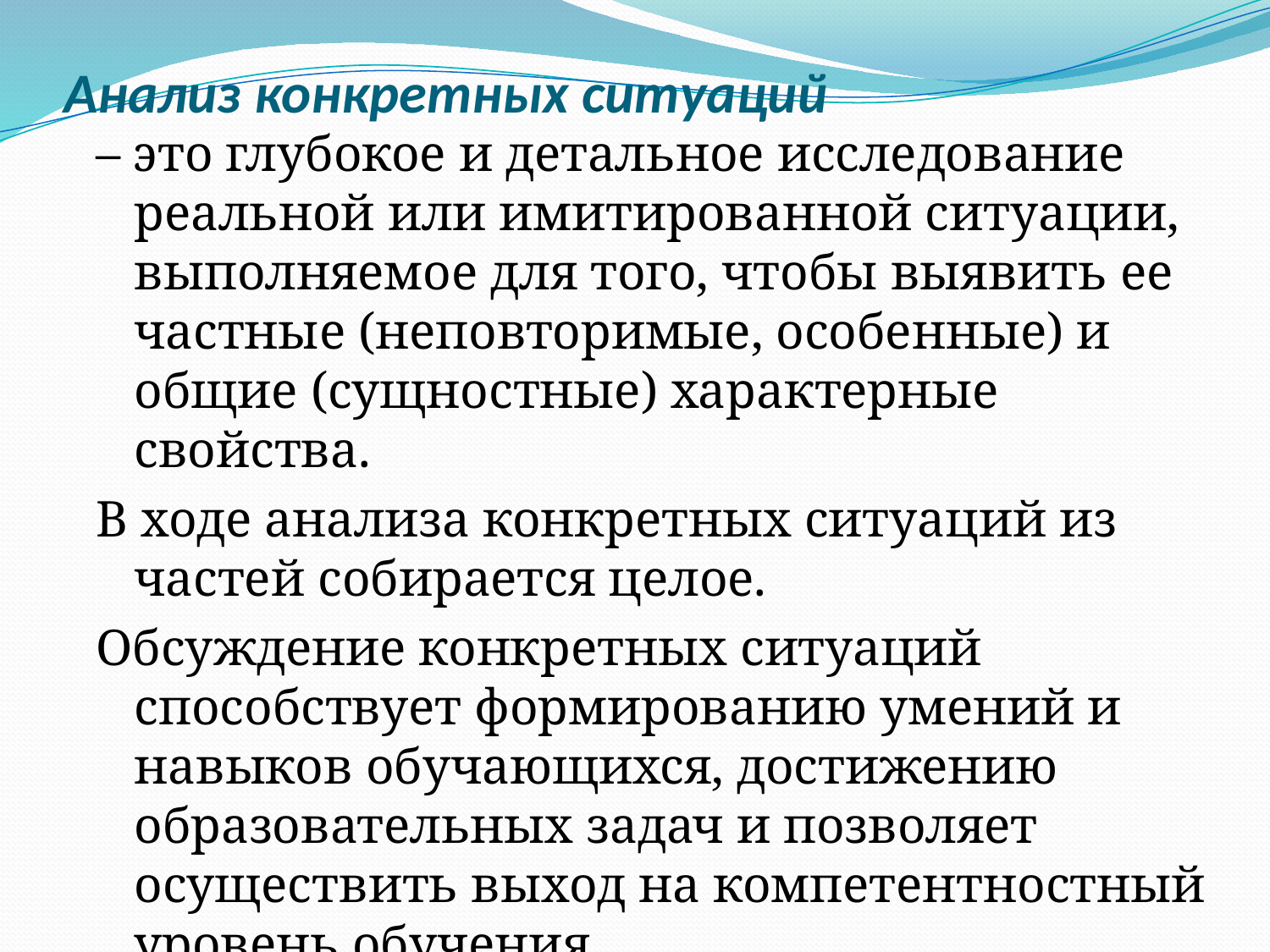

# Анализ конкретных ситуаций
– это глубокое и детальное исследование реальной или имитированной ситуации, выполняемое для того, чтобы выявить ее частные (неповторимые, особенные) и общие (сущностные) характерные свойства.
В ходе анализа конкретных ситуаций из частей собирается целое.
Обсуждение конкретных ситуаций способствует формированию умений и навыков обучающихся, достижению образовательных задач и позволяет осуществить выход на компетентностный уровень обучения.